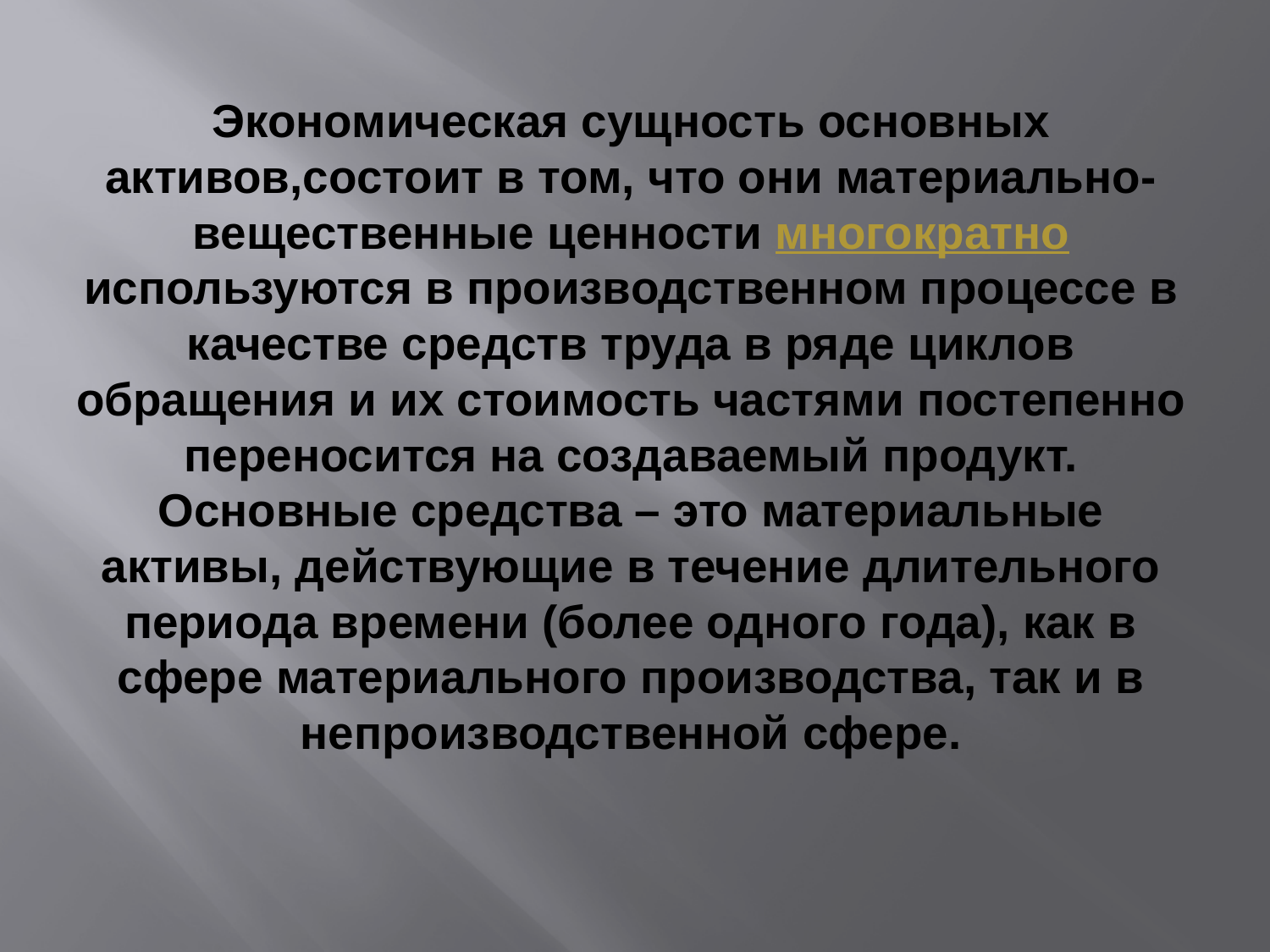

# Экономическая сущность основных активов,состоит в том, что они материально-вещественные ценности многократно используются в производственном процессе в качестве средств труда в ряде циклов обращения и их стоимость частями постепенно переносится на создаваемый продукт. Основные средства – это материальные активы, действующие в течение длительного периода времени (более одного года), как в сфере материального производства, так и в непроизводственной сфере.